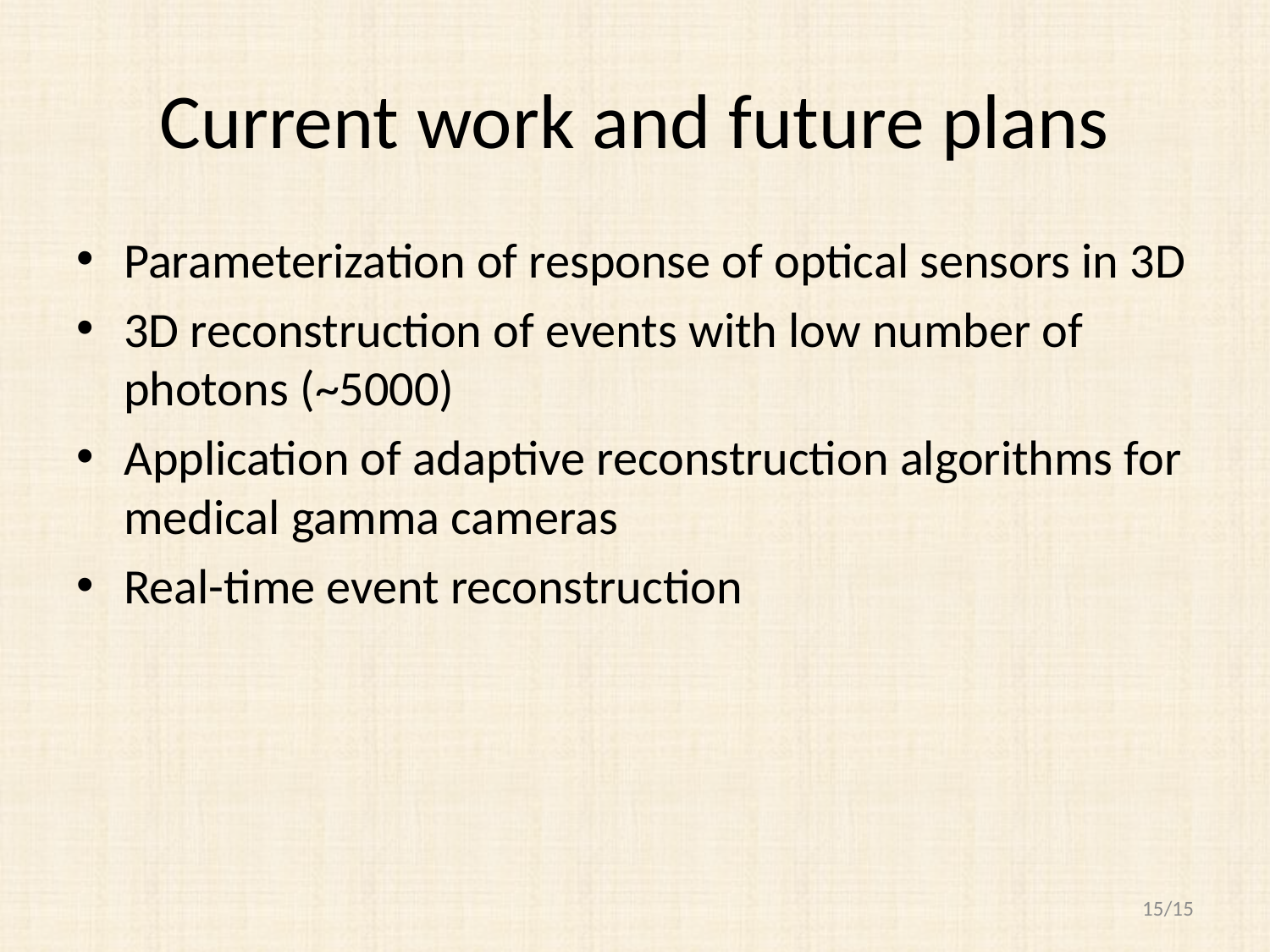

# Current work and future plans
Parameterization of response of optical sensors in 3D
3D reconstruction of events with low number of photons (~5000)
Application of adaptive reconstruction algorithms for medical gamma cameras
Real-time event reconstruction

15/15